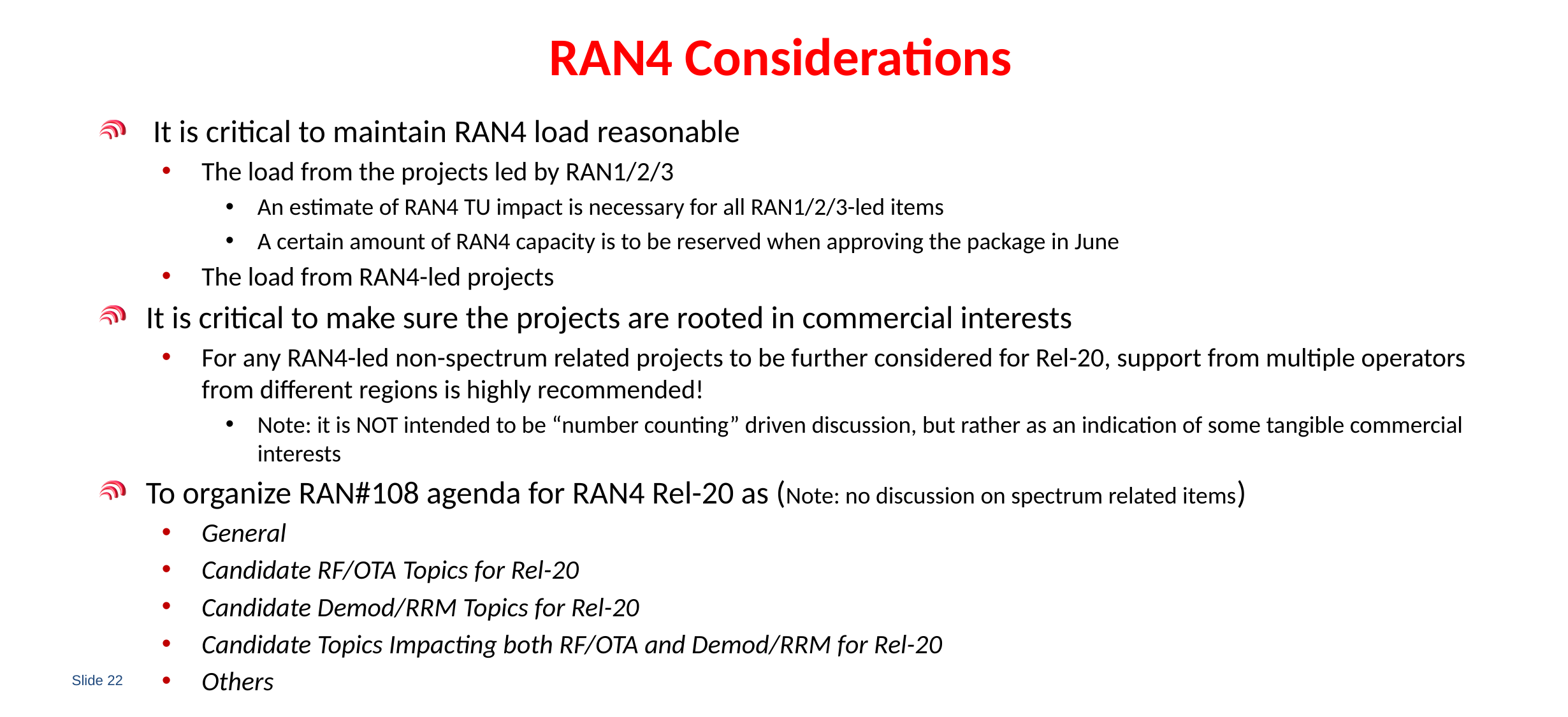

# RAN4 Considerations
 It is critical to maintain RAN4 load reasonable
The load from the projects led by RAN1/2/3
An estimate of RAN4 TU impact is necessary for all RAN1/2/3-led items
A certain amount of RAN4 capacity is to be reserved when approving the package in June
The load from RAN4-led projects
It is critical to make sure the projects are rooted in commercial interests
For any RAN4-led non-spectrum related projects to be further considered for Rel-20, support from multiple operators from different regions is highly recommended!
Note: it is NOT intended to be “number counting” driven discussion, but rather as an indication of some tangible commercial interests
To organize RAN#108 agenda for RAN4 Rel-20 as (Note: no discussion on spectrum related items)
General
Candidate RF/OTA Topics for Rel-20
Candidate Demod/RRM Topics for Rel-20
Candidate Topics Impacting both RF/OTA and Demod/RRM for Rel-20
Others